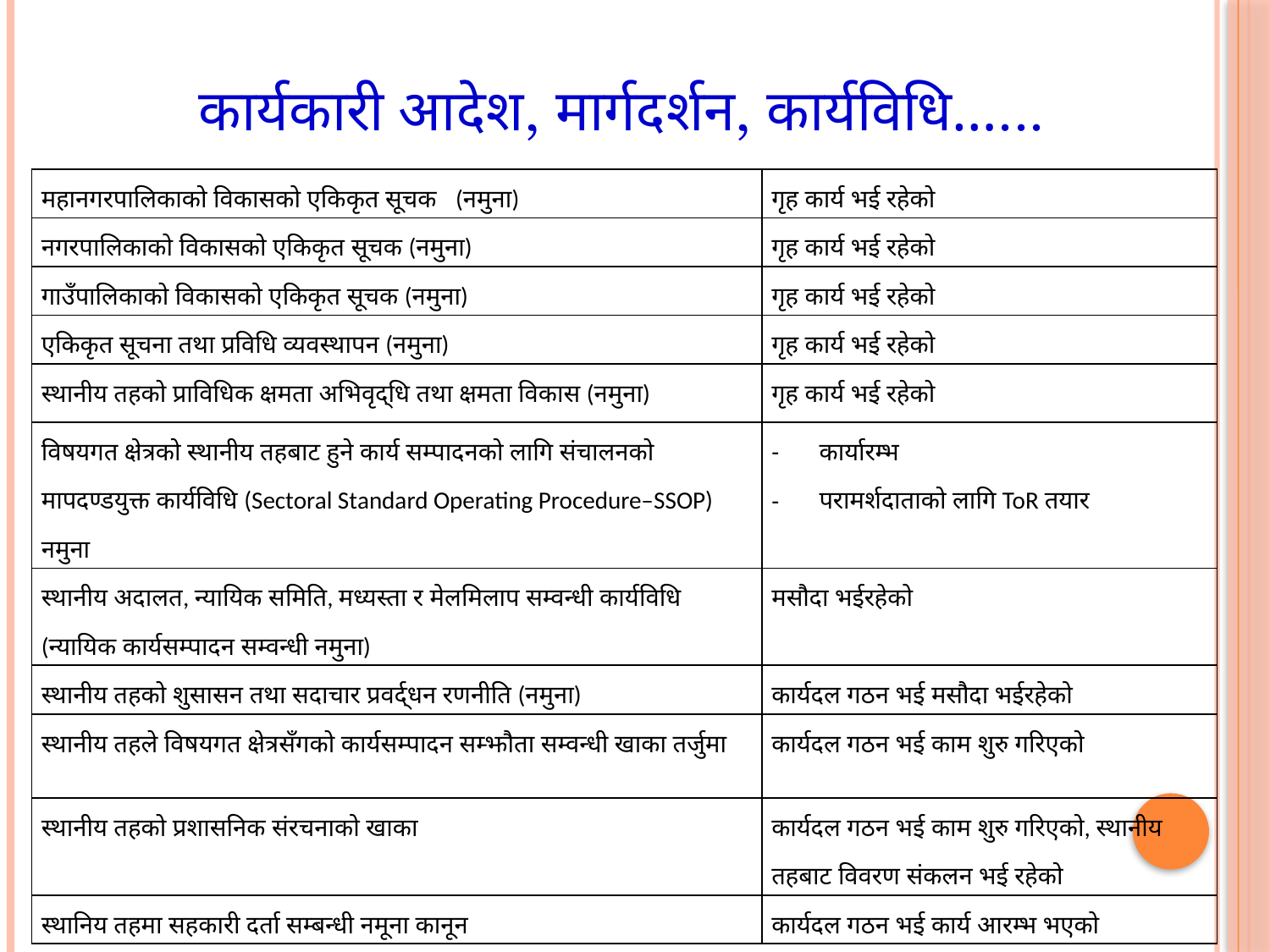

# कार्यकारी आदेश, मार्गदर्शन, कार्यविधि…...
| महानगरपालिकाको विकासको एकिकृत सूचक (नमुना) | गृह कार्य भई रहेको |
| --- | --- |
| नगरपालिकाको विकासको एकिकृत सूचक (नमुना) | गृह कार्य भई रहेको |
| गाउँपालिकाको विकासको एकिकृत सूचक (नमुना) | गृह कार्य भई रहेको |
| एकिकृत सूचना तथा प्रविधि व्यवस्थापन (नमुना) | गृह कार्य भई रहेको |
| स्थानीय तहको प्राविधिक क्षमता अभिवृद्धि तथा क्षमता विकास (नमुना) | गृह कार्य भई रहेको |
| विषयगत क्षेत्रको स्थानीय तहबाट हुने कार्य सम्पादनको लागि संचालनको मापदण्डयुक्त कार्यविधि (Sectoral Standard Operating Procedure–SSOP) नमुना | कार्यारम्भ परामर्शदाताको लागि ToR तयार |
| स्थानीय अदालत, न्यायिक समिति, मध्यस्ता र मेलमिलाप सम्वन्धी कार्यविधि (न्यायिक कार्यसम्पादन सम्वन्धी नमुना) | मसौदा भईरहेको |
| स्थानीय तहको शुसासन तथा सदाचार प्रवर्द्धन रणनीति (नमुना) | कार्यदल गठन भई मसौदा भईरहेको |
| स्थानीय तहले विषयगत क्षेत्रसँगको कार्यसम्पादन सम्झौता सम्वन्धी खाका तर्जुमा | कार्यदल गठन भई काम शुरु गरिएको |
| स्थानीय तहको प्रशासनिक संरचनाको खाका | कार्यदल गठन भई काम शुरु गरिएको, स्थानीय तहबाट विवरण संकलन भई रहेको |
| स्थानिय तहमा सहकारी दर्ता सम्बन्धी नमूना कानून | कार्यदल गठन भई कार्य आरम्भ भएको |